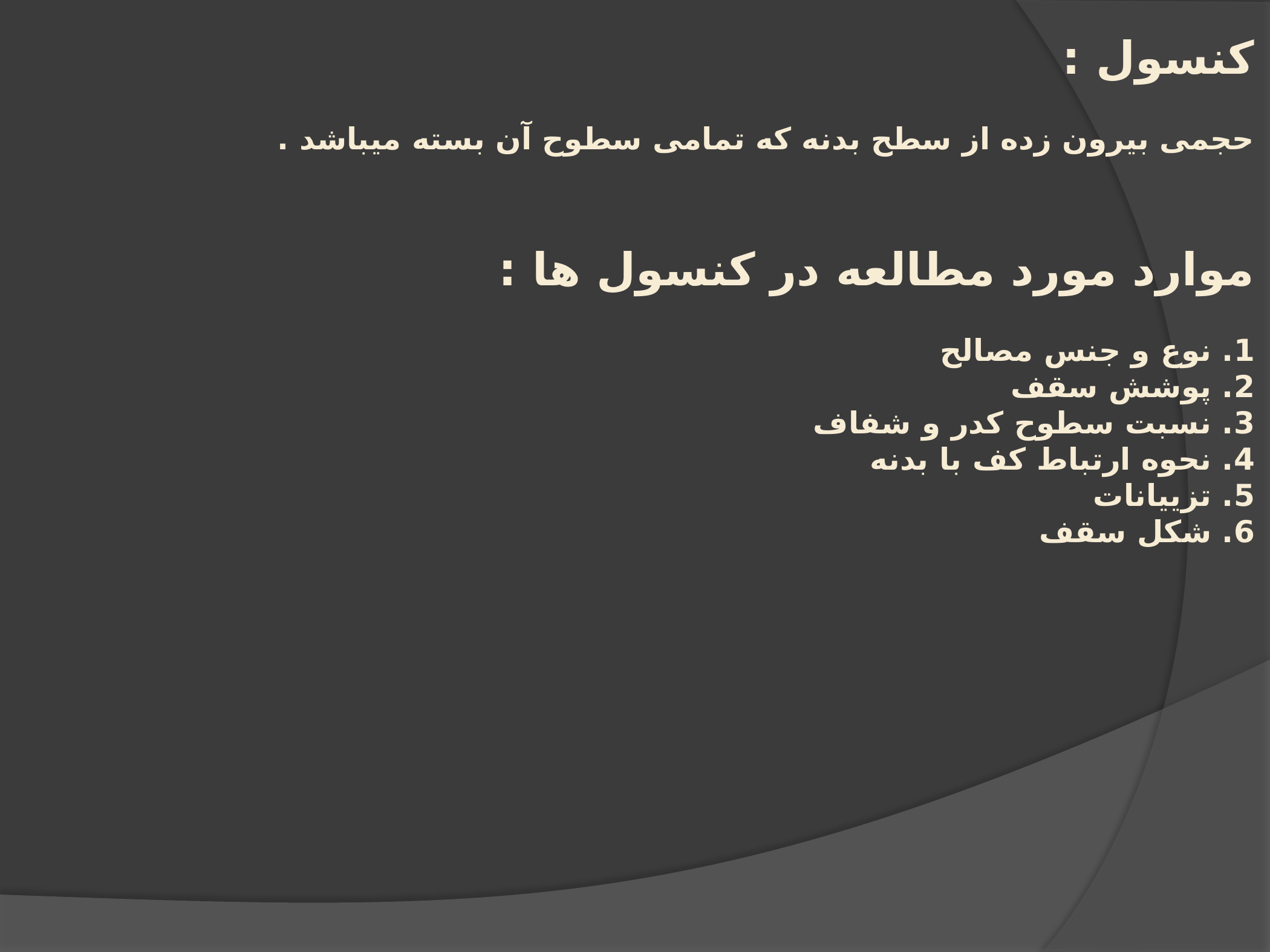

کنسول :

حجمی بیرون زده از سطح بدنه که تمامی سطوح آن بسته میباشد .

موارد مورد مطالعه در کنسول ها :

1. نوع و جنس مصالح
2. پوشش سقف
3. نسبت سطوح کدر و شفاف
4. نحوه ارتباط کف با بدنه
5. تزییانات
6. شکل سقف